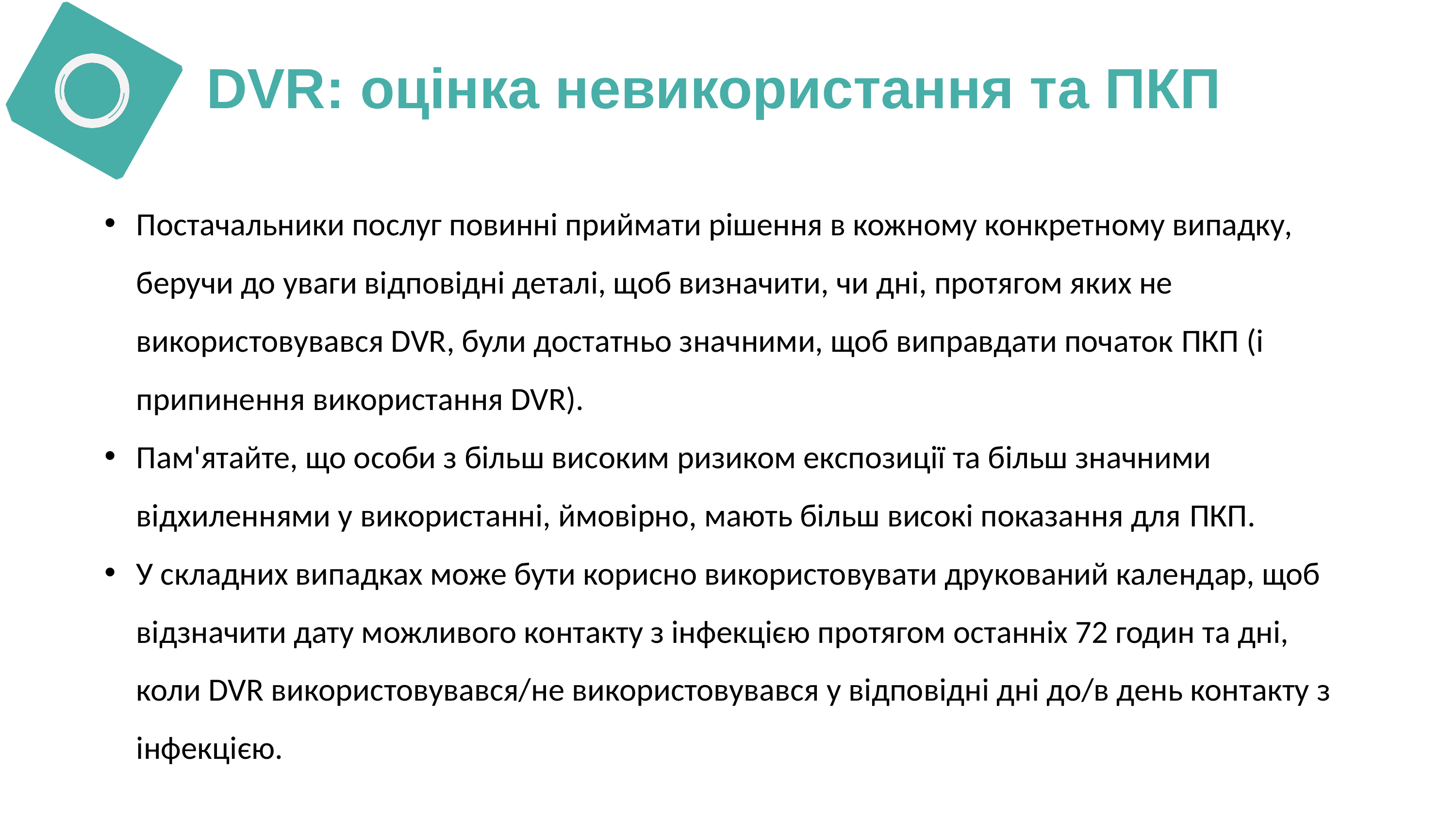

DVR: оцінка невикористання та ПКП
Постачальники послуг повинні приймати рішення в кожному конкретному випадку, беручи до уваги відповідні деталі, щоб визначити, чи дні, протягом яких не використовувався DVR, були достатньо значними, щоб виправдати початок ПКП (і припинення використання DVR).
Пам'ятайте, що особи з більш високим ризиком експозиції та більш значними відхиленнями у використанні, ймовірно, мають більш високі показання для ПКП.
У складних випадках може бути корисно використовувати друкований календар, щоб відзначити дату можливого контакту з інфекцією протягом останніх 72 годин та дні, коли DVR використовувався/не використовувався у відповідні дні до/в день контакту з інфекцією.